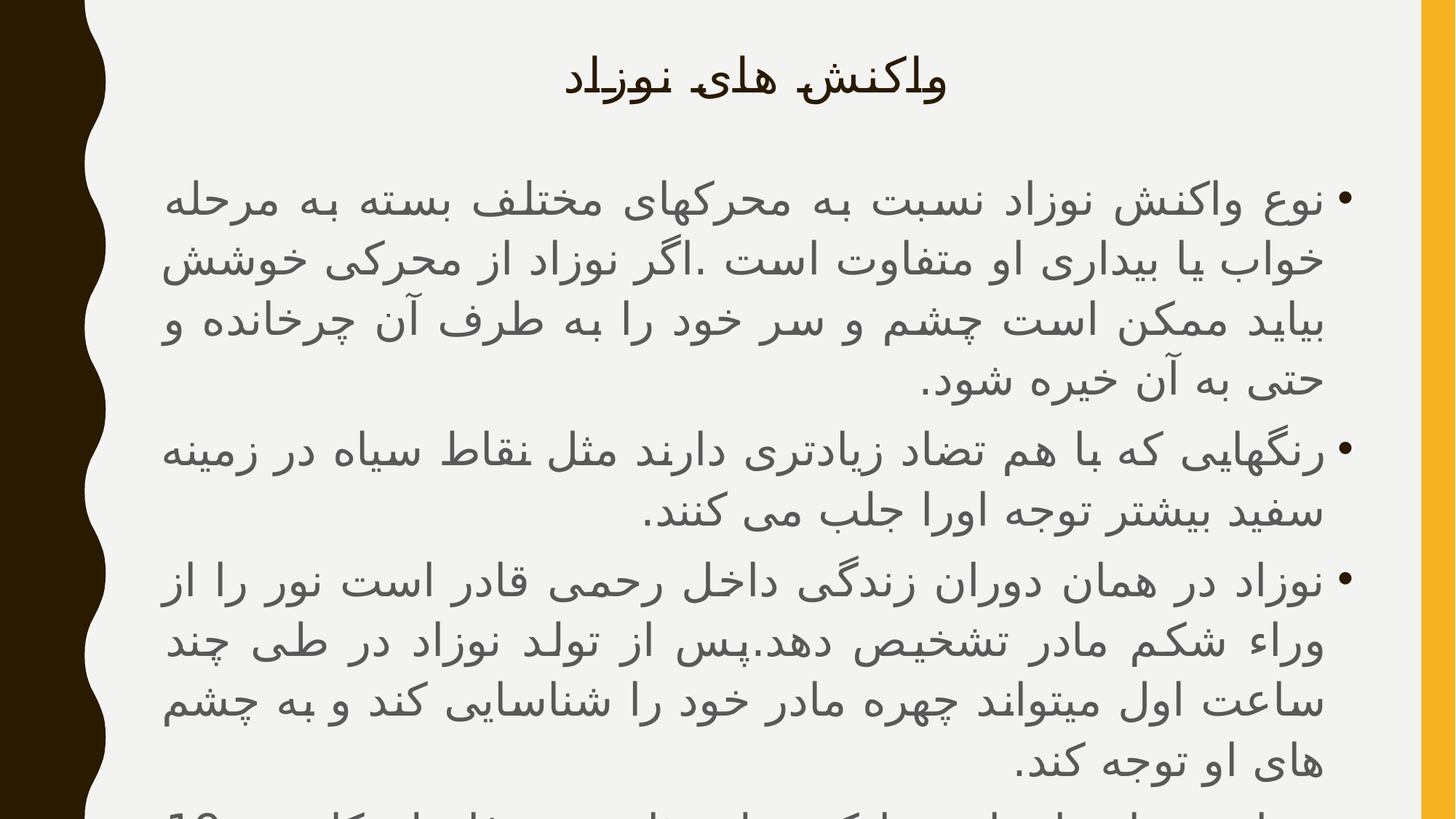

# واکنش های نوزاد
نوع واکنش نوزاد نسبت به محرکهای مختلف بسته به مرحله خواب یا بیداری او متفاوت است .اگر نوزاد از محرکی خوشش بیاید ممکن است چشم و سر خود را به طرف آن چرخانده و حتی به آن خیره شود.
رنگهایی که با هم تضاد زیادتری دارند مثل نقاط سیاه در زمینه سفید بیشتر توجه اورا جلب می کنند.
نوزاد در همان دوران زندگی داخل رحمی قادر است نور را از وراء شکم مادر تشخیص دهد.پس از تولد نوزاد در طی چند ساعت اول میتواند چهره مادر خود را شناسایی کند و به چشم های او توجه کند.
نوزاد میتواند اشیایی را که بطور ثابت در فاصله کانونی 19 سانتی متر از چشم او قرار دارد (مثلا صورت مادر) را خوب ببیند.